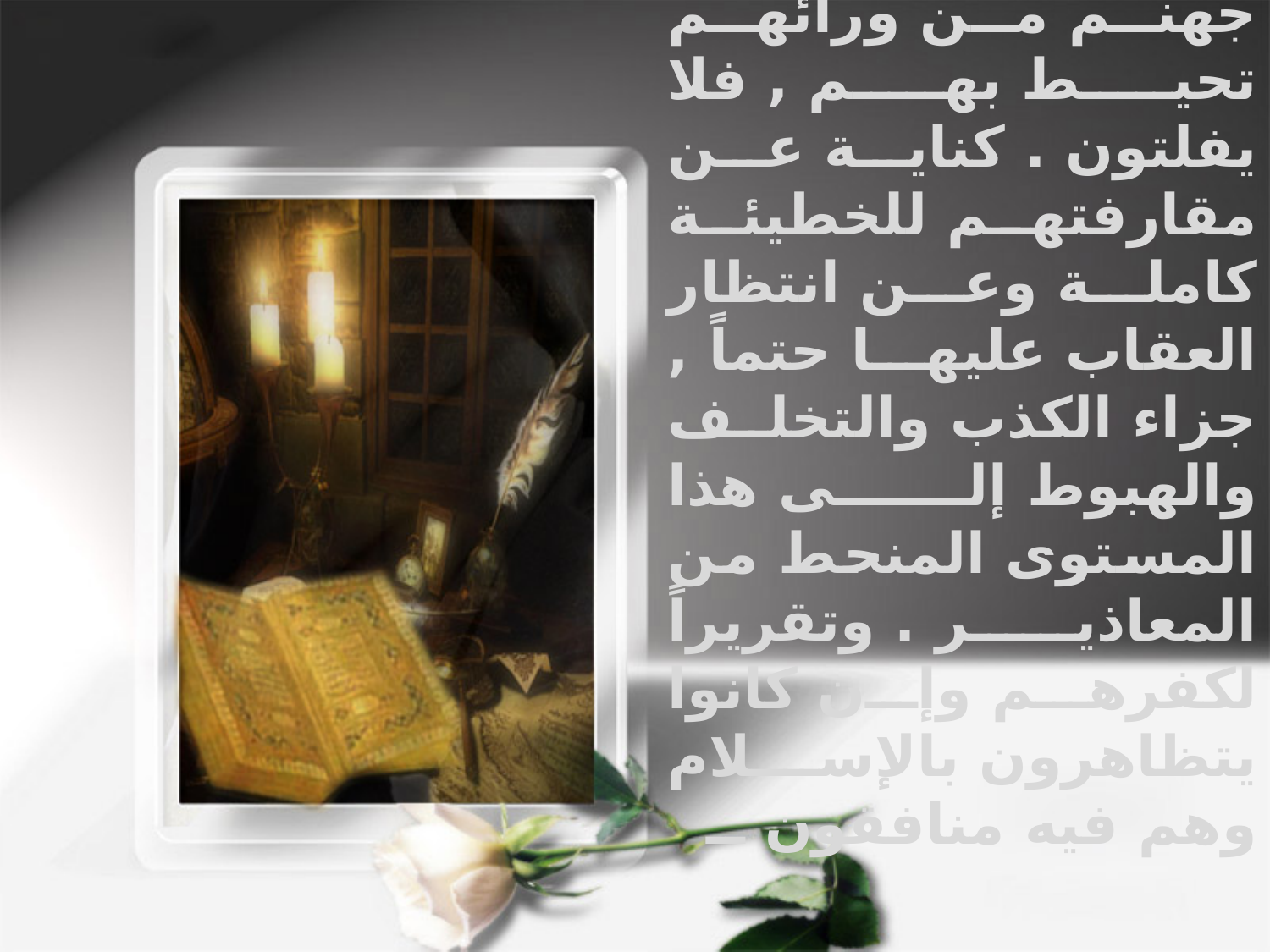

ــ كأن الفتنة هاوية يسقط فيها المفتونون ; وكأن جهنم من ورائهم تحيط بهم , فلا يفلتون . كناية عن مقارفتهم للخطيئة كاملة وعن انتظار العقاب عليها حتماً , جزاء الكذب والتخلف والهبوط إلى هذا المستوى المنحط من المعاذير . وتقريراً لكفرهم وإن كانوا يتظاهرون بالإسلام وهم فيه منافقون ــ